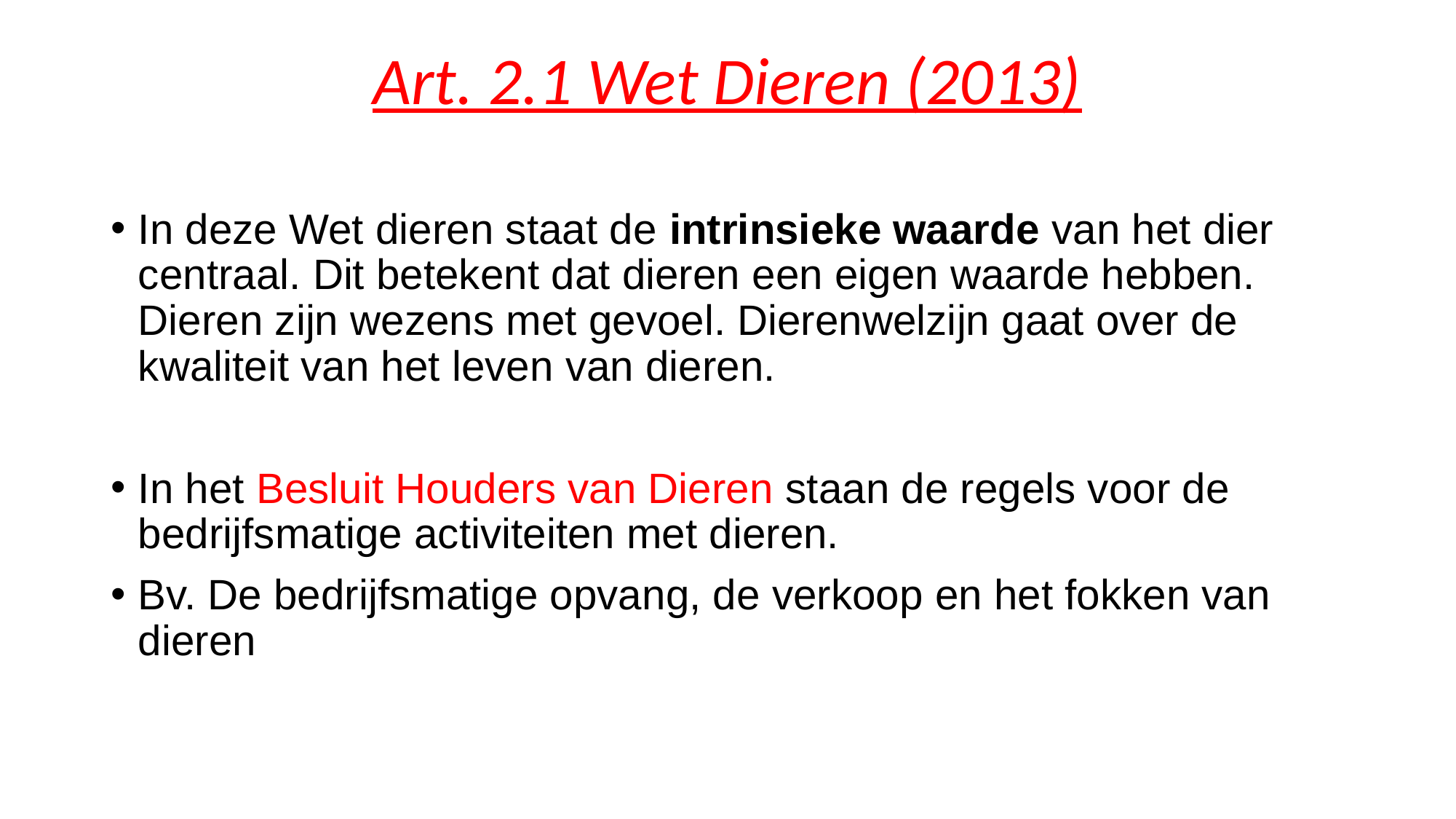

# Art. 2.1 Wet Dieren (2013)
In deze Wet dieren staat de intrinsieke waarde van het dier centraal. Dit betekent dat dieren een eigen waarde hebben. Dieren zijn wezens met gevoel. Dierenwelzijn gaat over de kwaliteit van het leven van dieren.

In het Besluit Houders van Dieren staan de regels voor de bedrijfsmatige activiteiten met dieren.
Bv. De bedrijfsmatige opvang, de verkoop en het fokken van dieren